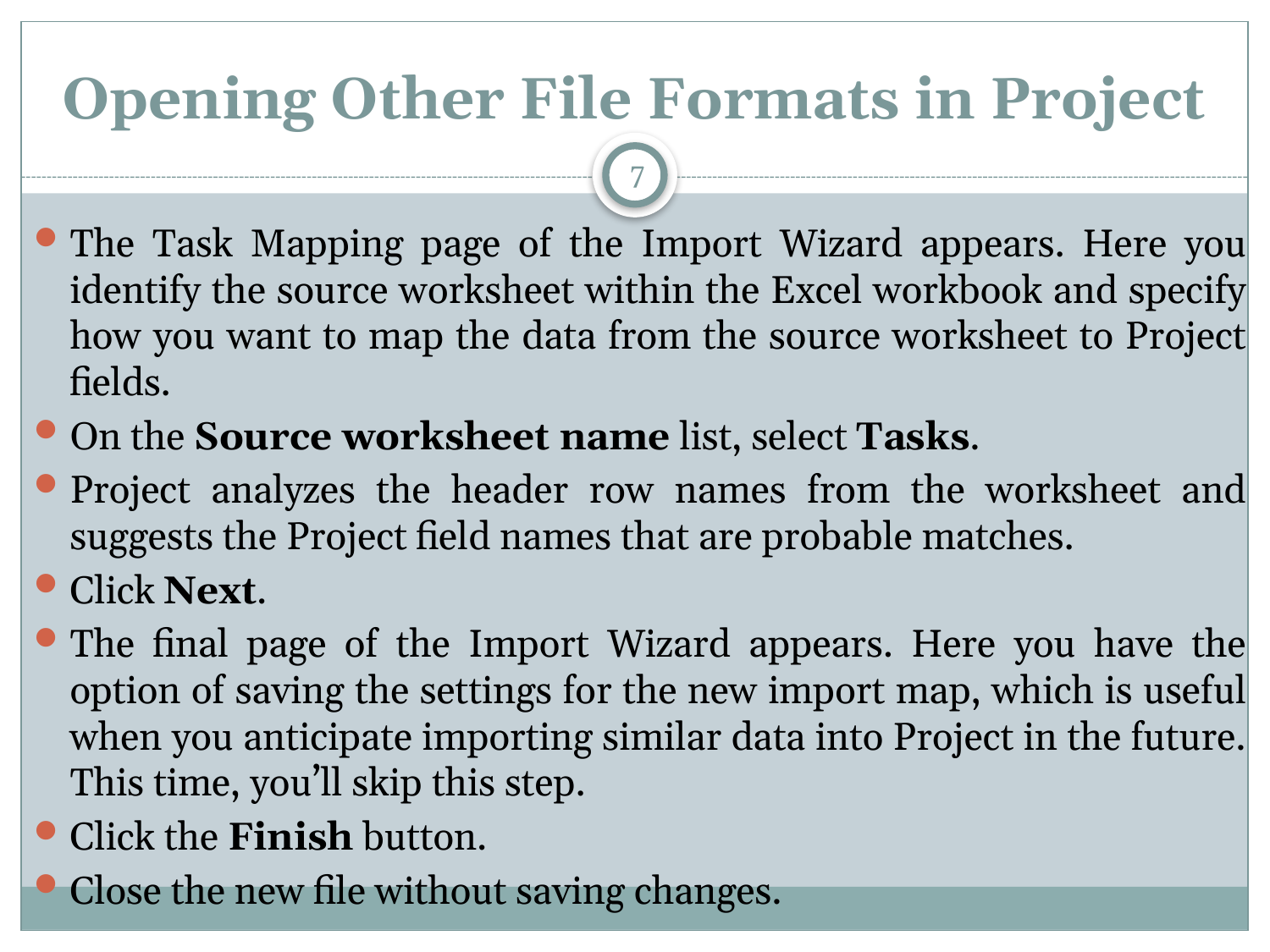

# Opening Other File Formats in Project
7
The Task Mapping page of the Import Wizard appears. Here you identify the source worksheet within the Excel workbook and specify how you want to map the data from the source worksheet to Project fields.
On the Source worksheet name list, select Tasks.
Project analyzes the header row names from the worksheet and suggests the Project field names that are probable matches.
Click Next.
The final page of the Import Wizard appears. Here you have the option of saving the settings for the new import map, which is useful when you anticipate importing similar data into Project in the future. This time, you’ll skip this step.
Click the Finish button.
Close the new file without saving changes.